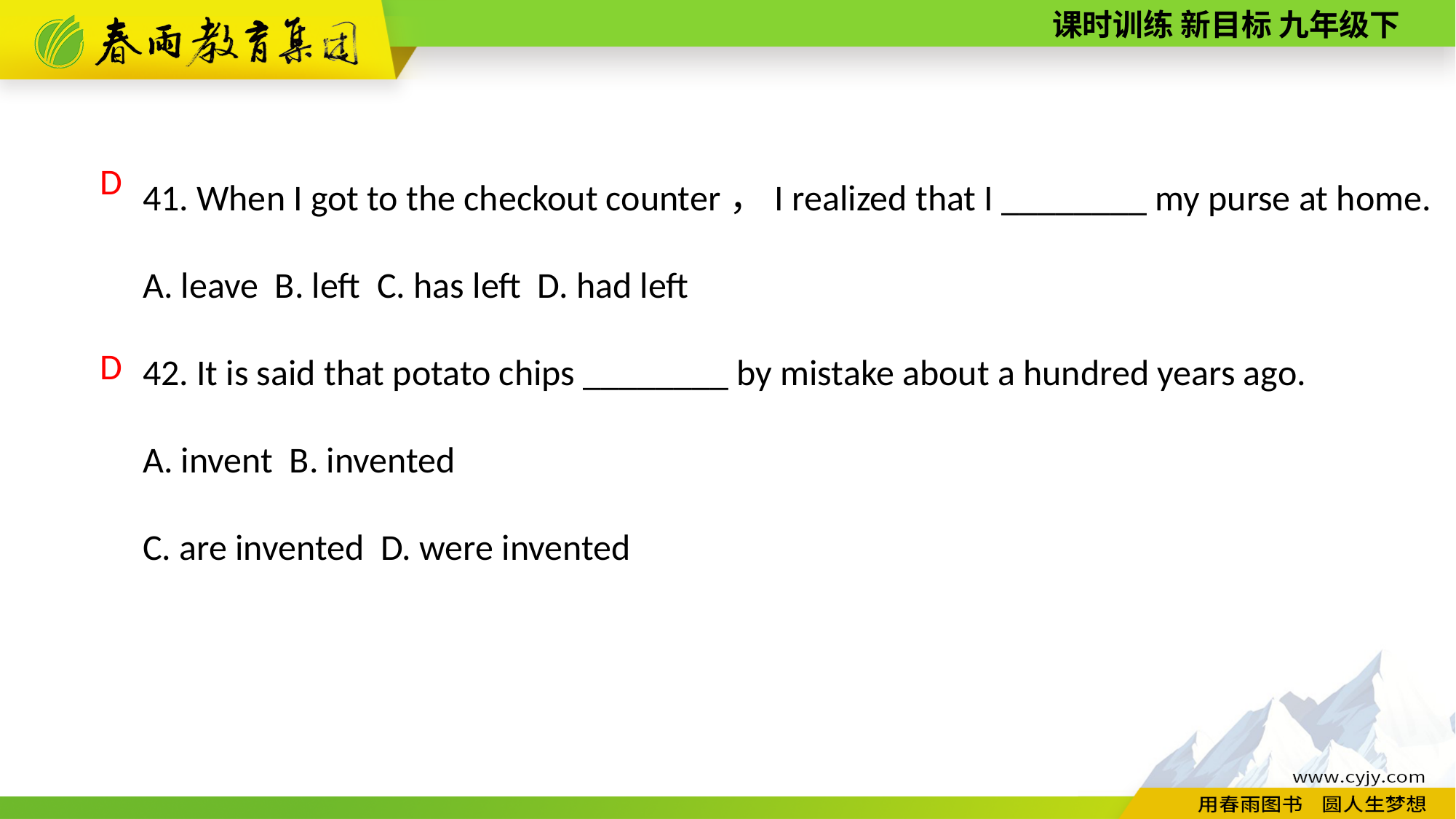

41. When I got to the check­out counter，I realized that I ________ my purse at home.
A. leave  B. left  C. has left  D. had left
42. It is said that potato chips ________ by mistake about a hundred years ago.
A. invent  B. invented
C. are invented  D. were invented
D
 D